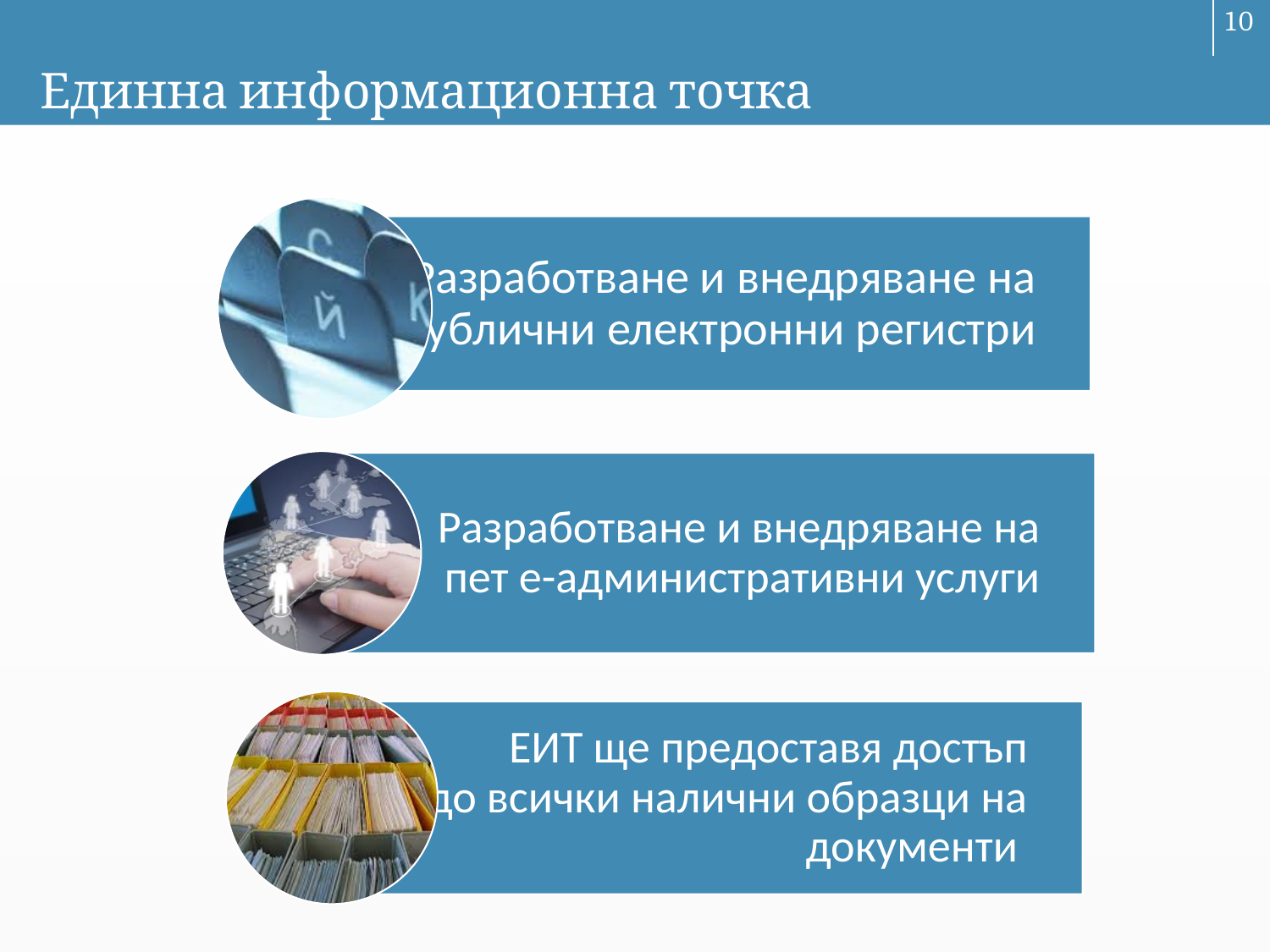

# Единна информационна точка
Разработване и внедряване на публични електронни регистри
      Разработване и внедряване на пет е-административни услуги
         ЕИТ ще предоставя достъп до всички налични образци на документи